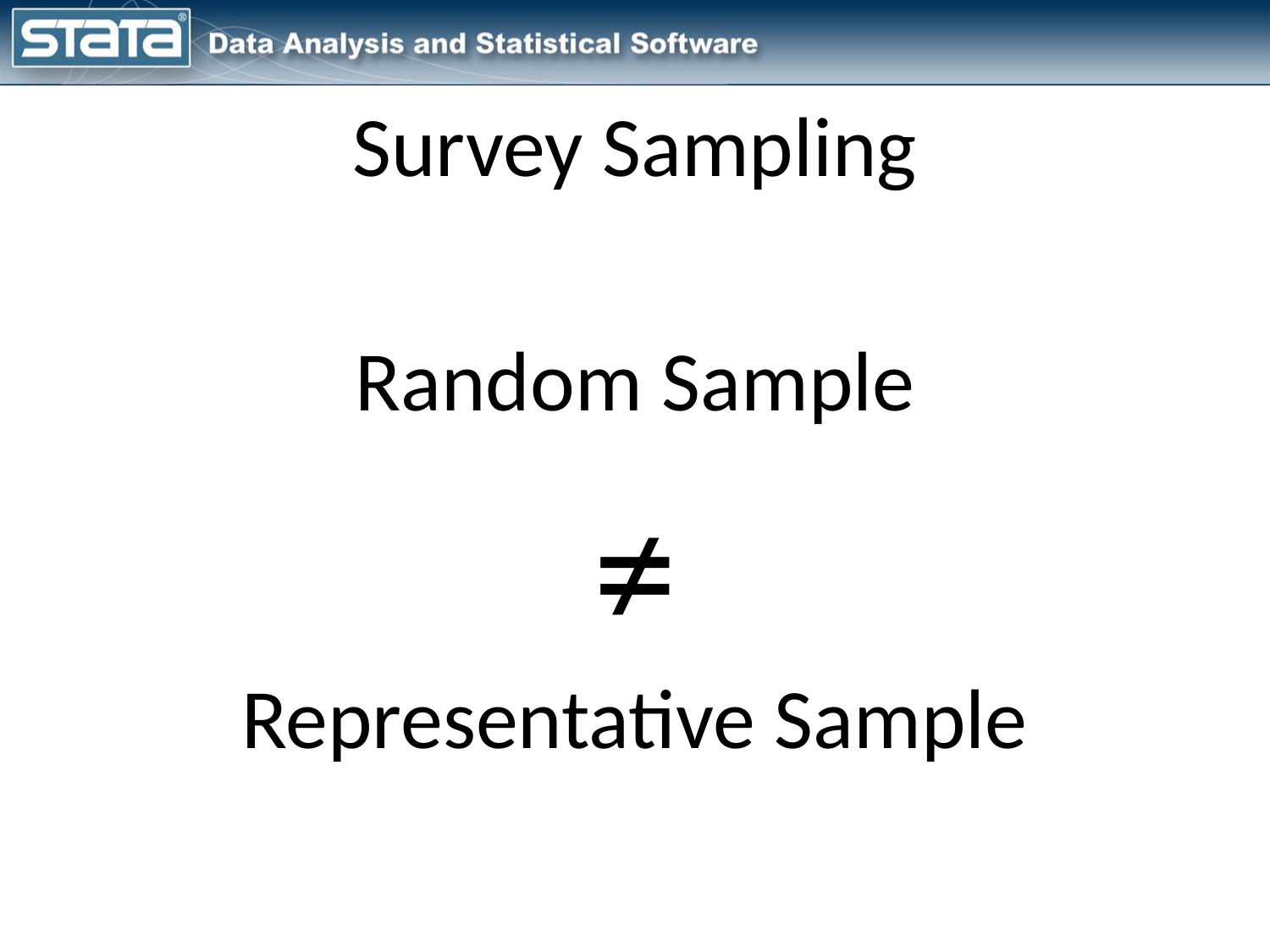

# Survey Sampling

Random Sample
≠
Representative Sample